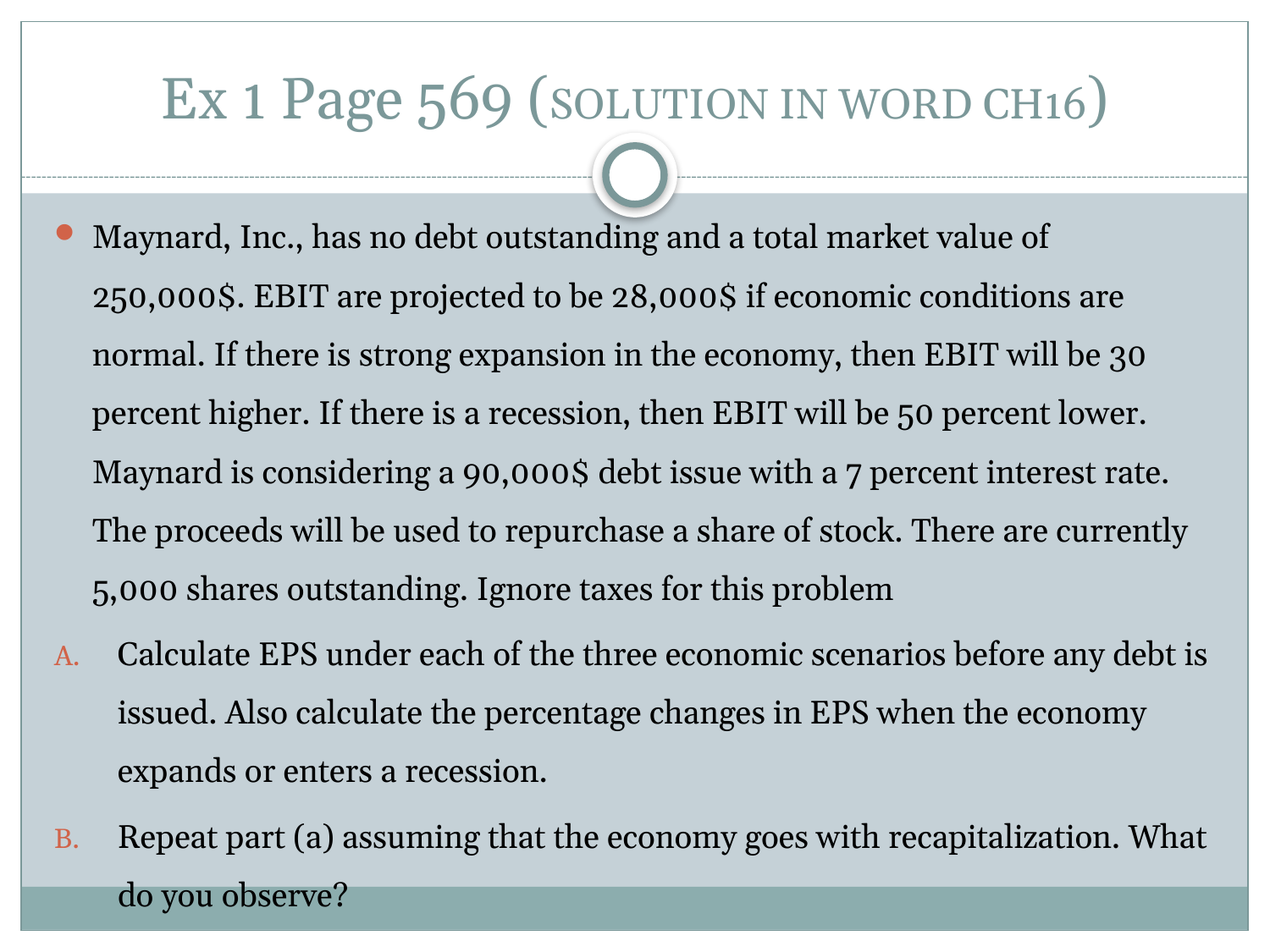

# Ex 1 Page 569 (SOLUTION IN WORD CH16)
Maynard, Inc., has no debt outstanding and a total market value of 250,000$. EBIT are projected to be 28,000$ if economic conditions are normal. If there is strong expansion in the economy, then EBIT will be 30 percent higher. If there is a recession, then EBIT will be 50 percent lower. Maynard is considering a 90,000$ debt issue with a 7 percent interest rate. The proceeds will be used to repurchase a share of stock. There are currently 5,000 shares outstanding. Ignore taxes for this problem
Calculate EPS under each of the three economic scenarios before any debt is issued. Also calculate the percentage changes in EPS when the economy expands or enters a recession.
Repeat part (a) assuming that the economy goes with recapitalization. What do you observe?